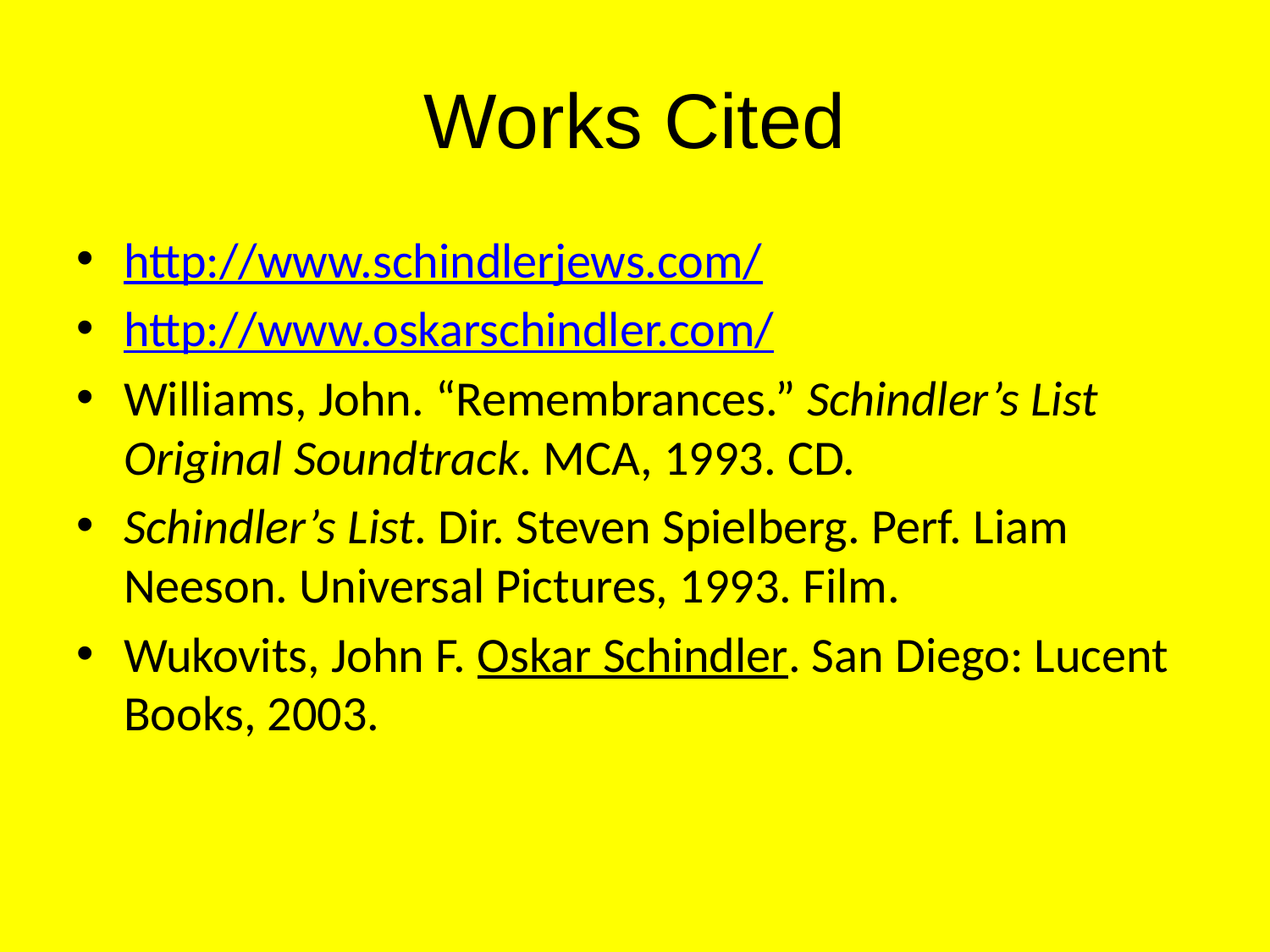

# Works Cited
http://www.schindlerjews.com/
http://www.oskarschindler.com/
Williams, John. “Remembrances.” Schindler’s List Original Soundtrack. MCA, 1993. CD.
Schindler’s List. Dir. Steven Spielberg. Perf. Liam Neeson. Universal Pictures, 1993. Film.
Wukovits, John F. Oskar Schindler. San Diego: Lucent Books, 2003.